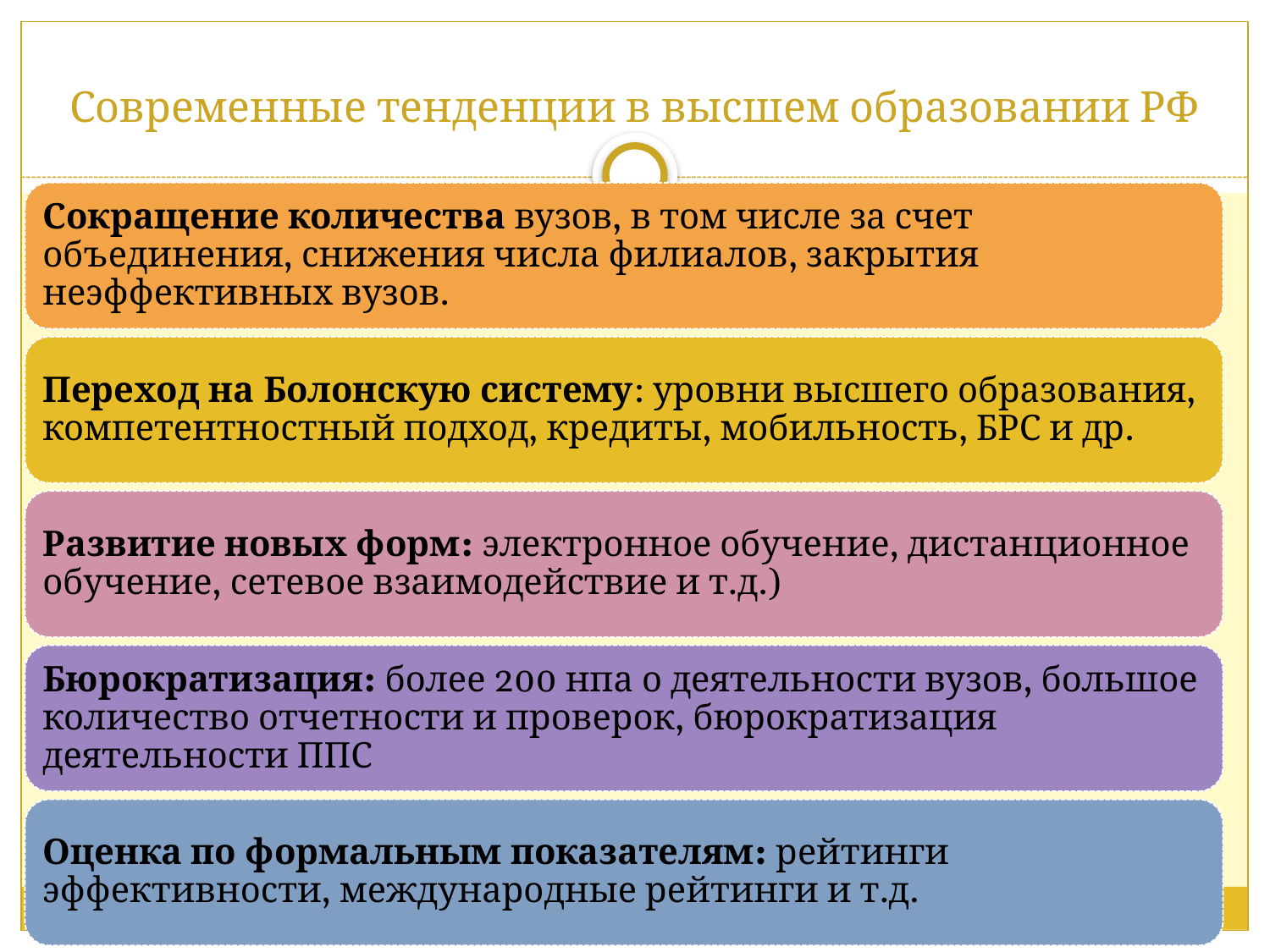

# Современные тенденции в высшем образовании РФ
Сокращение количества вузов, в том числе за счет объединения, снижения числа филиалов, закрытия неэффективных вузов.
Переход на Болонскую систему: уровни высшего образования, компетентностный подход, кредиты, мобильность, БРС и др.
Развитие новых форм: электронное обучение, дистанционное обучение, сетевое взаимодействие и т.д.)
Бюрократизация: более 200 нпа о деятельности вузов, большое количество отчетности и проверок, бюрократизация деятельности ППС
Оценка по формальным показателям: рейтинги эффективности, международные рейтинги и т.д.